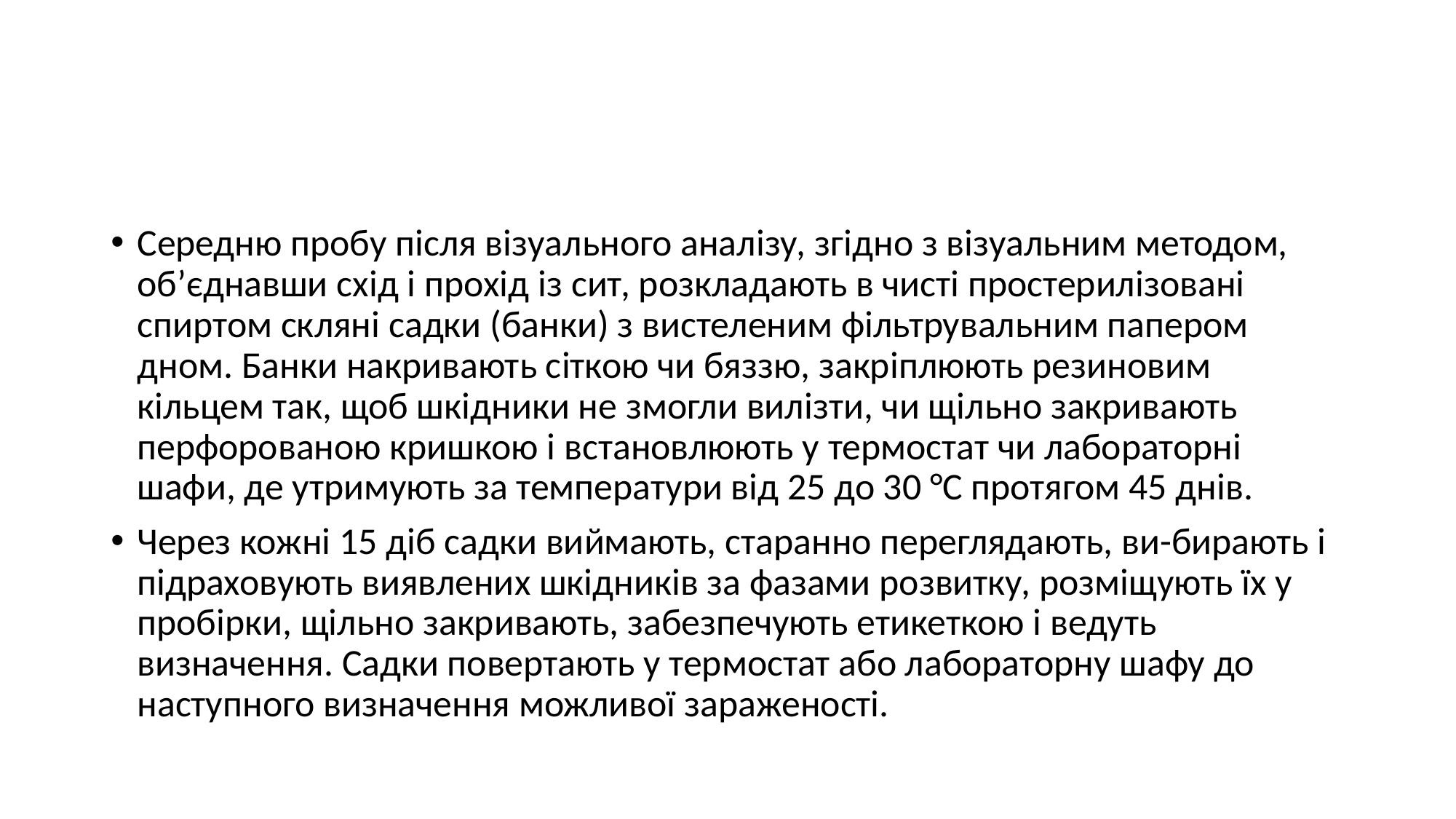

#
Середню пробу після візуального аналізу, згідно з візуальним методом, об’єднавши схід і прохід із сит, розкладають в чисті простерилізовані спиртом скляні садки (банки) з вистеленим фільтрувальним папером дном. Банки накривають сіткою чи бяззю, закріплюють резиновим кільцем так, щоб шкідники не змогли вилізти, чи щільно закривають перфорованою кришкою і встановлюють у термостат чи лабораторні шафи, де утримують за температури від 25 до 30 °С протягом 45 днів.
Через кожні 15 діб садки виймають, старанно переглядають, ви-бирають і підраховують виявлених шкідників за фазами розвитку, розміщують їх у пробірки, щільно закривають, забезпечують етикеткою і ведуть визначення. Садки повертають у термостат або лабораторну шафу до наступного визначення можливої зараженості.